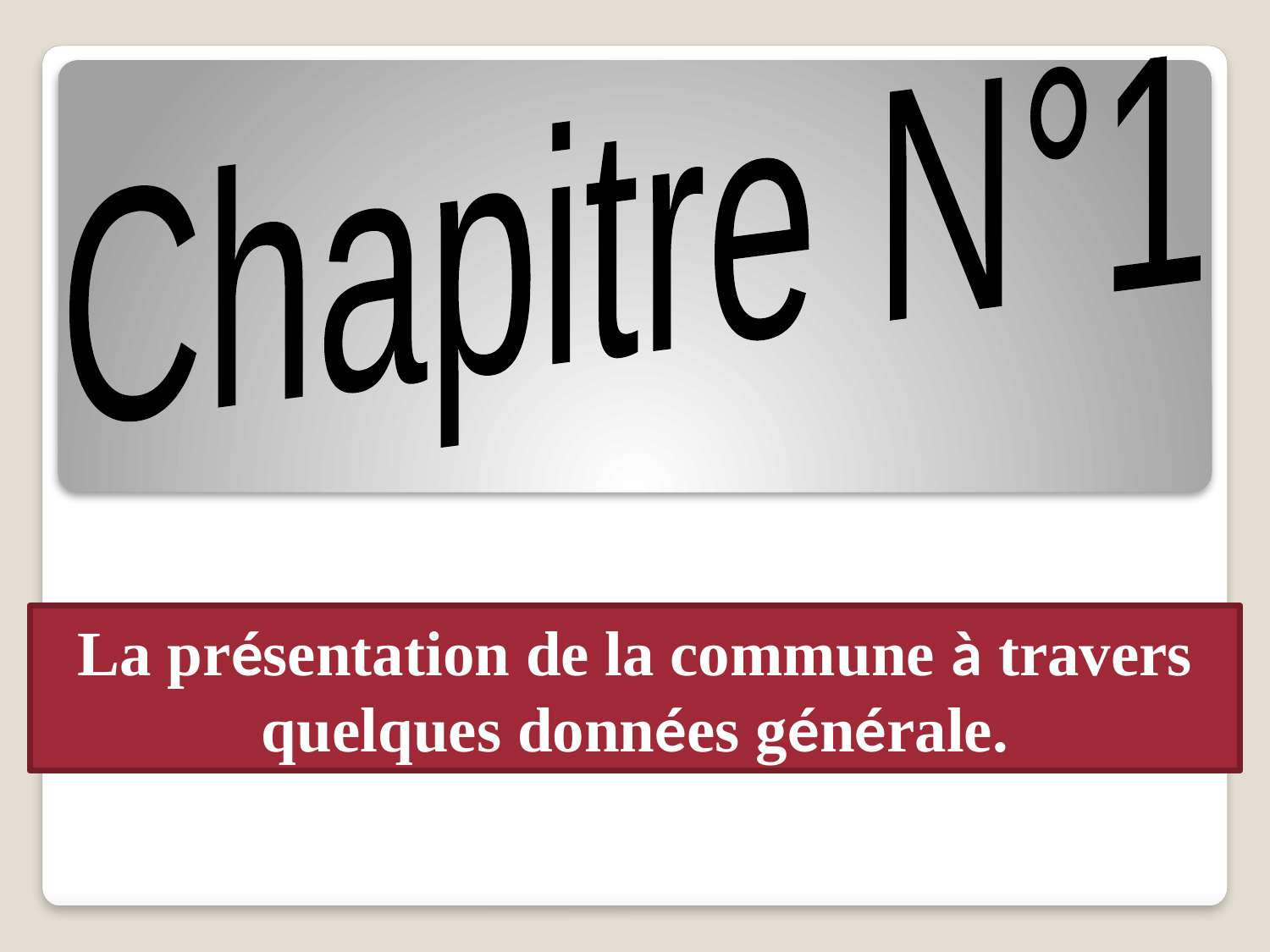

Chapitre N°1
La présentation de la commune à travers quelques données générale.